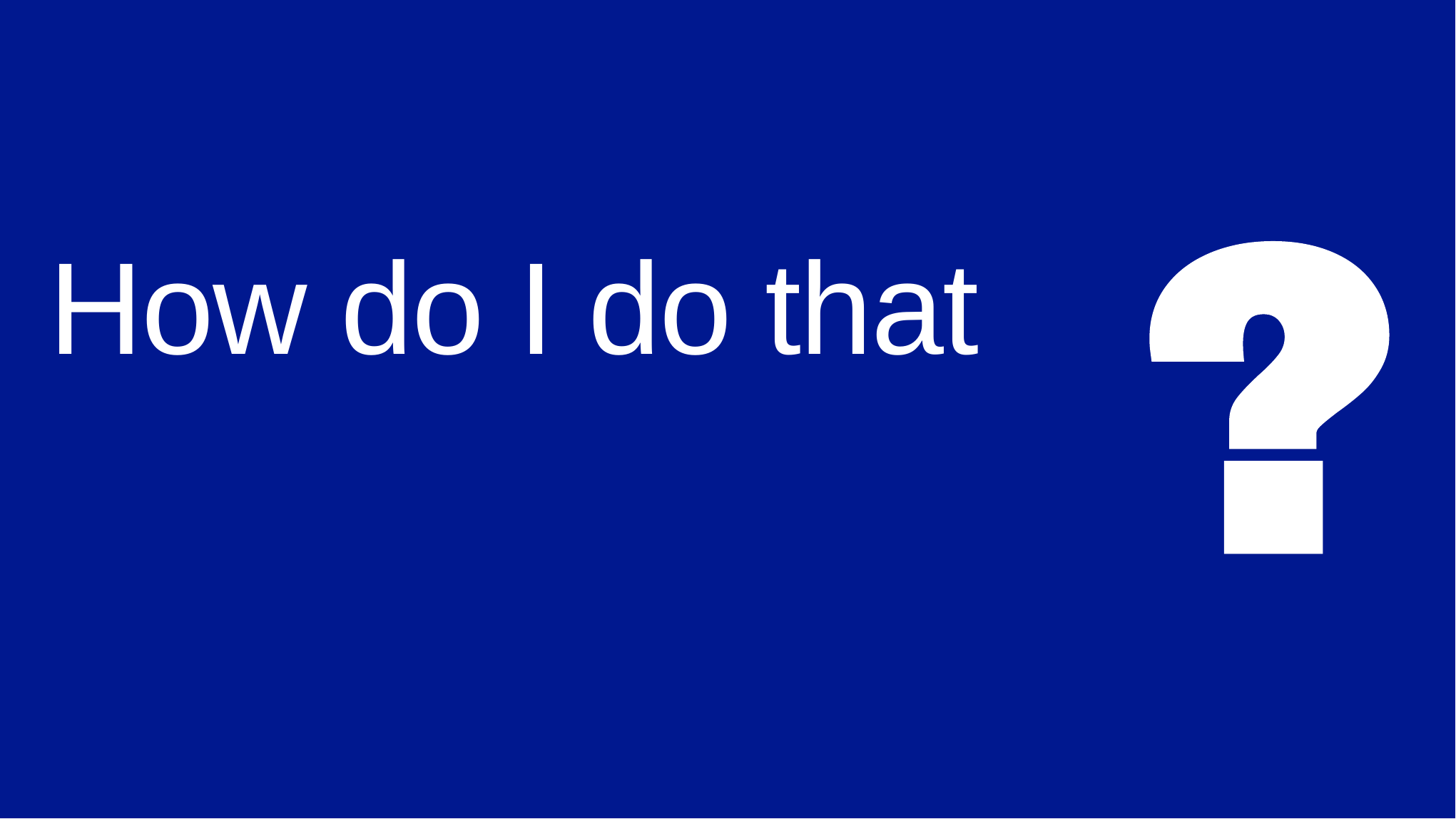

?
# How do I do that